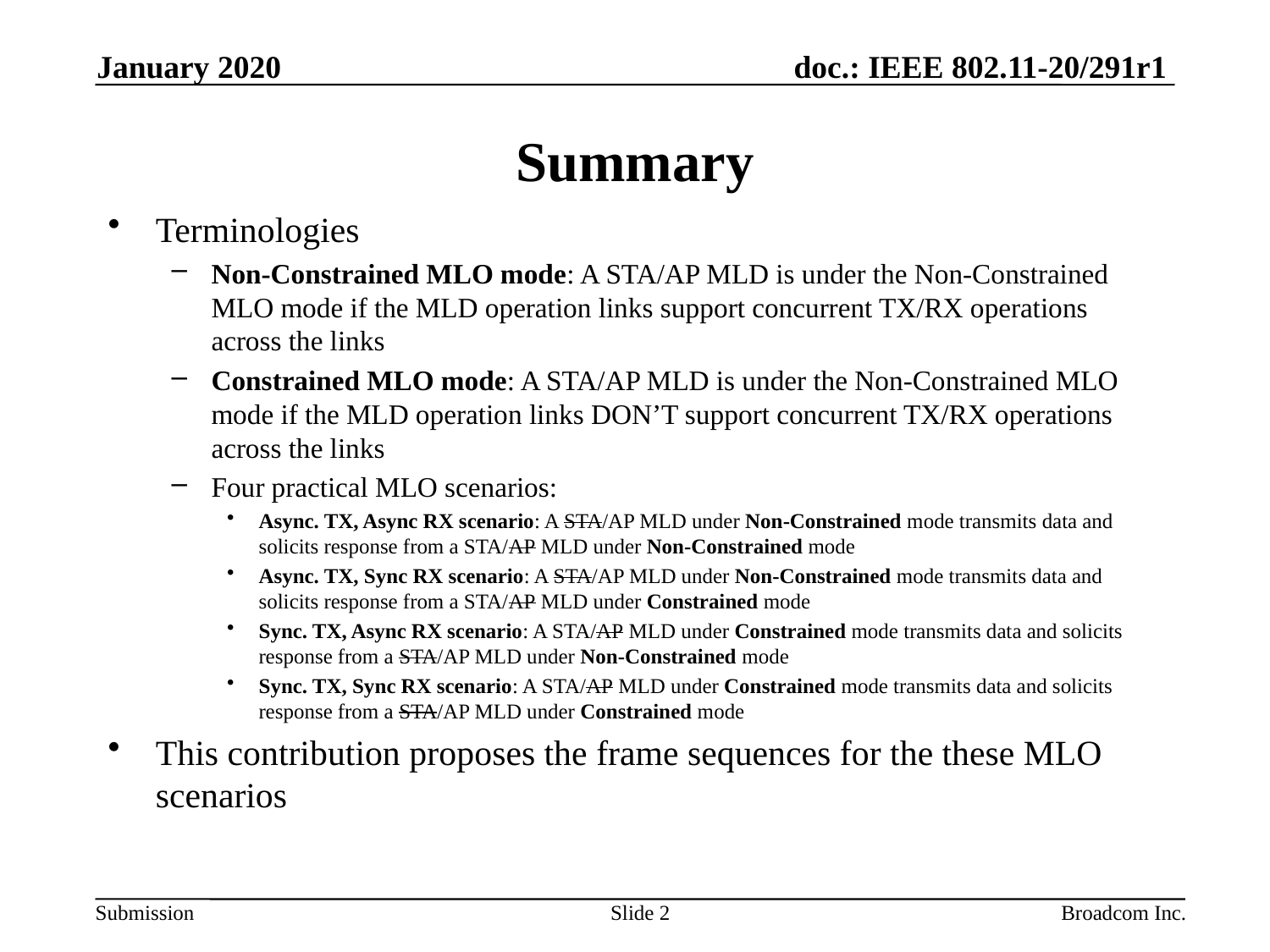

January 2020
# Summary
Terminologies
Non-Constrained MLO mode: A STA/AP MLD is under the Non-Constrained MLO mode if the MLD operation links support concurrent TX/RX operations across the links
Constrained MLO mode: A STA/AP MLD is under the Non-Constrained MLO mode if the MLD operation links DON’T support concurrent TX/RX operations across the links
Four practical MLO scenarios:
Async. TX, Async RX scenario: A STA/AP MLD under Non-Constrained mode transmits data and solicits response from a STA/AP MLD under Non-Constrained mode
Async. TX, Sync RX scenario: A STA/AP MLD under Non-Constrained mode transmits data and solicits response from a STA/AP MLD under Constrained mode
Sync. TX, Async RX scenario: A STA/AP MLD under Constrained mode transmits data and solicits response from a STA/AP MLD under Non-Constrained mode
Sync. TX, Sync RX scenario: A STA/AP MLD under Constrained mode transmits data and solicits response from a STA/AP MLD under Constrained mode
This contribution proposes the frame sequences for the these MLO scenarios

Slide 2
Broadcom Inc.